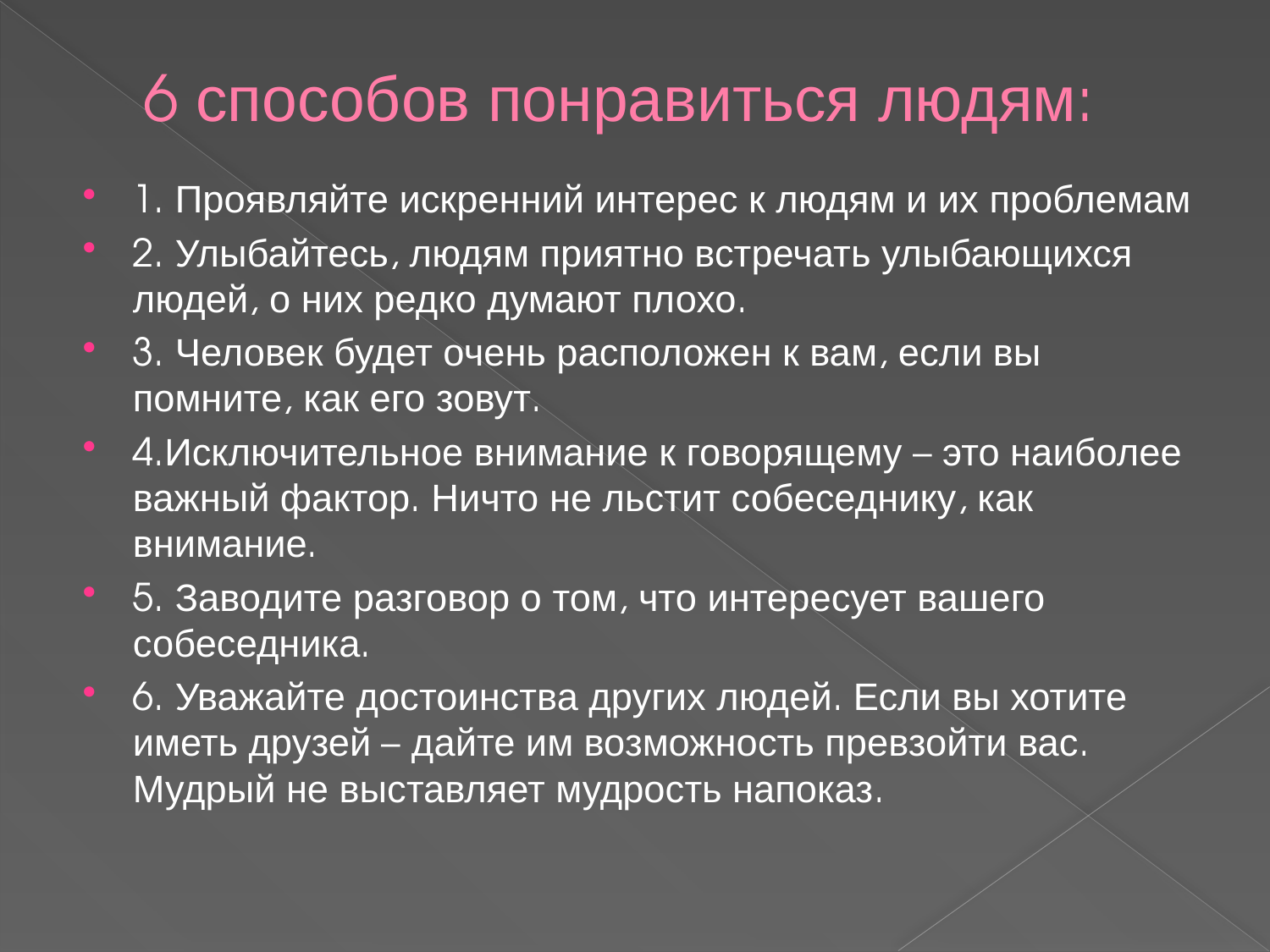

# 6 способов понравиться людям:
1. Проявляйте искренний интерес к людям и их проблемам
2. Улыбайтесь, людям приятно встречать улыбающихся людей, о них редко думают плохо.
3. Человек будет очень расположен к вам, если вы помните, как его зовут.
4.Исключительное внимание к говорящему – это наиболее важный фактор. Ничто не льстит собеседнику, как внимание.
5. Заводите разговор о том, что интересует вашего собеседника.
6. Уважайте достоинства других людей. Если вы хотите иметь друзей – дайте им возможность превзойти вас.
Мудрый не выставляет мудрость напоказ.